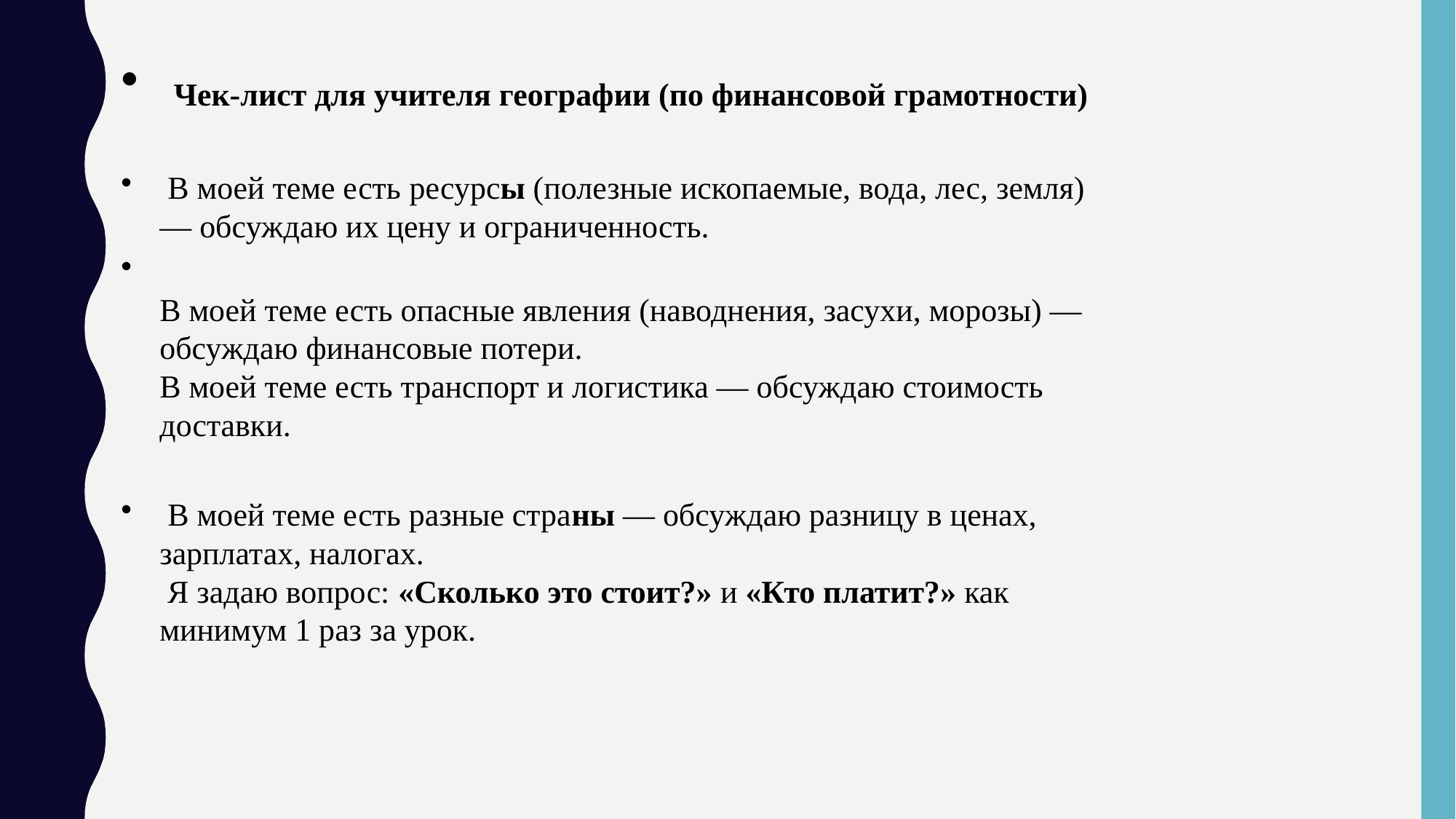

Чек-лист для учителя географии (по финансовой грамотности)

 В моей теме есть ресурсы (полезные ископаемые, вода, лес, земля) — обсуждаю их цену и ограниченность.
В моей теме есть опасные явления (наводнения, засухи, морозы) — обсуждаю финансовые потери.
В моей теме есть транспорт и логистика — обсуждаю стоимость доставки.

 В моей теме есть разные страны — обсуждаю разницу в ценах, зарплатах, налогах.
 Я задаю вопрос: «Сколько это стоит?» и «Кто платит?» как минимум 1 раз за урок.